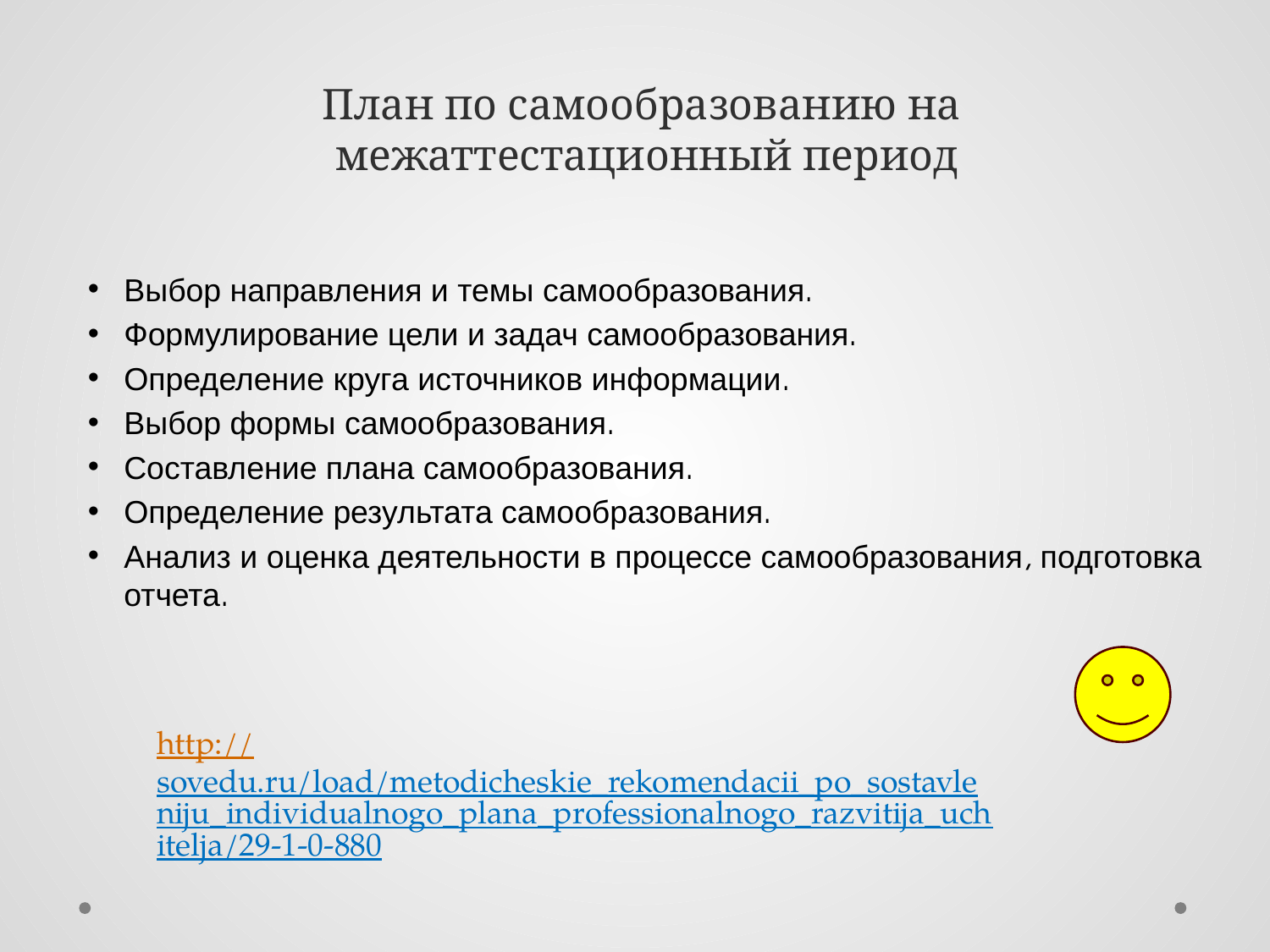

# План по самообразованию на межаттестационный период
Выбор направления и темы самообразования.
Формулирование цели и задач самообразования.
Определение круга источников информации.
Выбор формы самообразования.
Составление плана самообразования.
Определение результата самообразования.
Анализ и оценка деятельности в процессе самообразования, подготовка отчета.

http://sovedu.ru/load/metodicheskie_rekomendacii_po_sostavleniju_individualnogo_plana_professionalnogo_razvitija_uchitelja/29-1-0-880